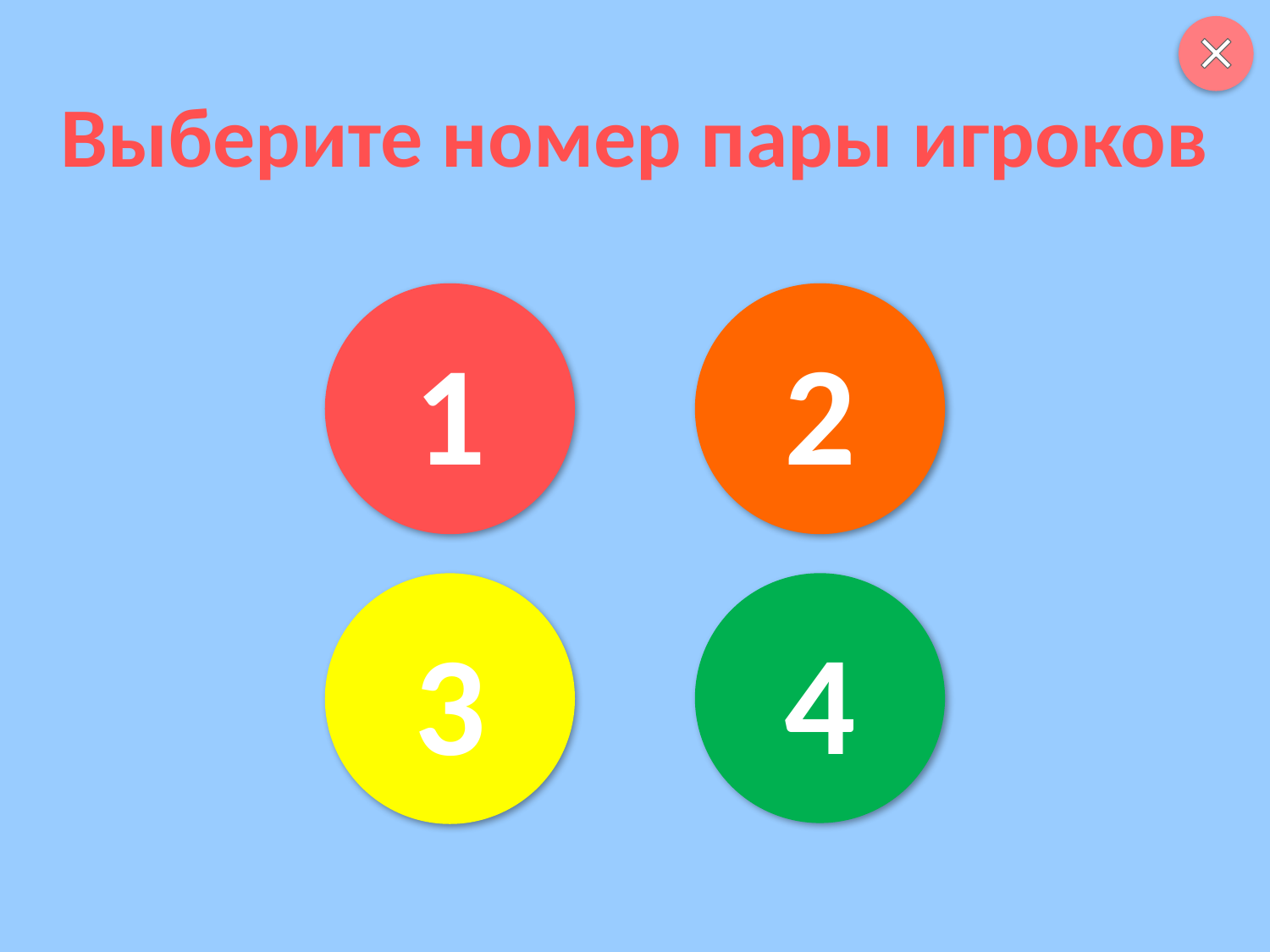

Выберите номер пары игроков
1
2
4
3